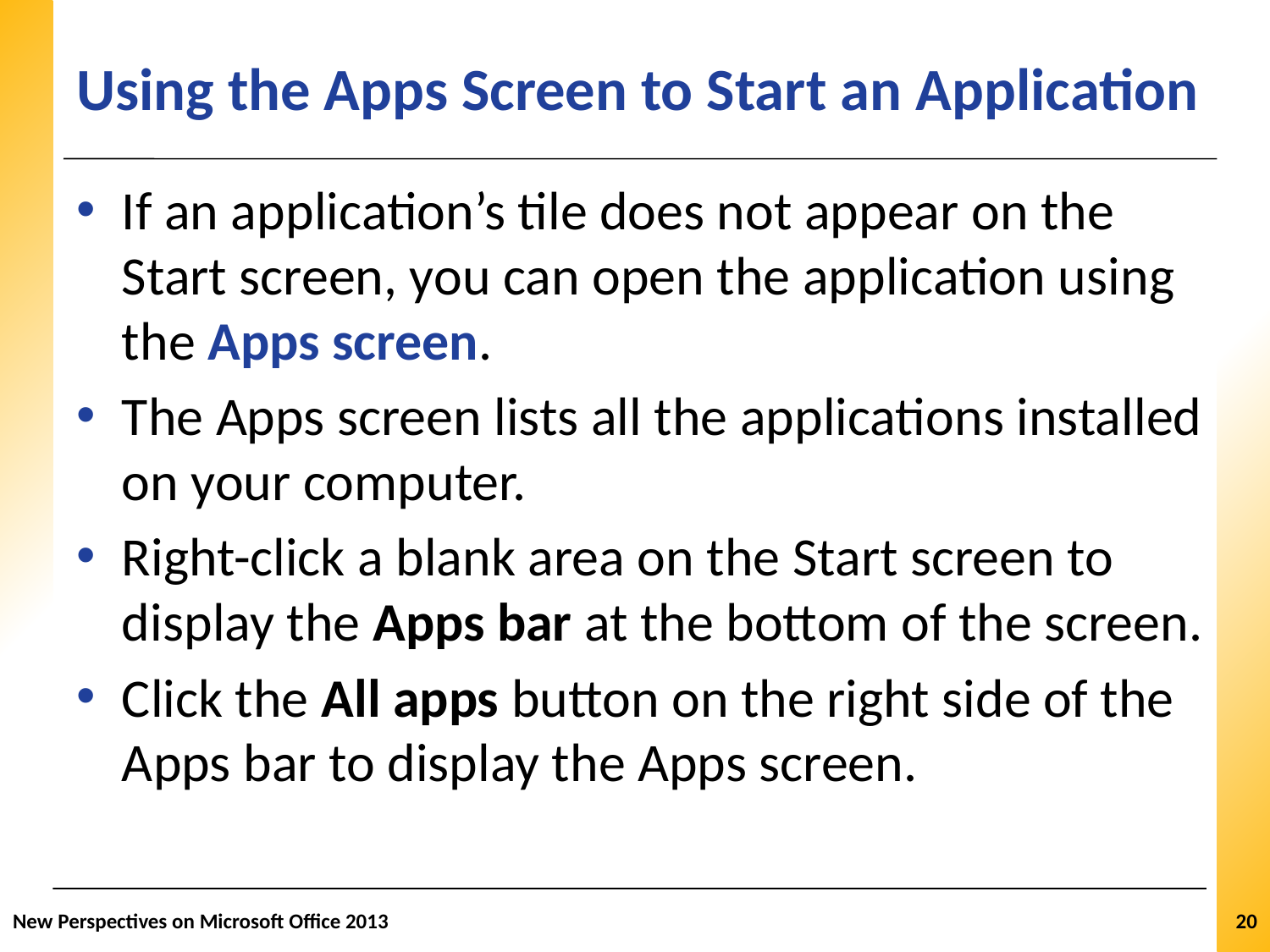

# Using the Apps Screen to Start an Application
If an application’s tile does not appear on the Start screen, you can open the application using the Apps screen.
The Apps screen lists all the applications installed on your computer.
Right-click a blank area on the Start screen to display the Apps bar at the bottom of the screen.
Click the All apps button on the right side of the Apps bar to display the Apps screen.

New Perspectives on Microsoft Office 2013
20